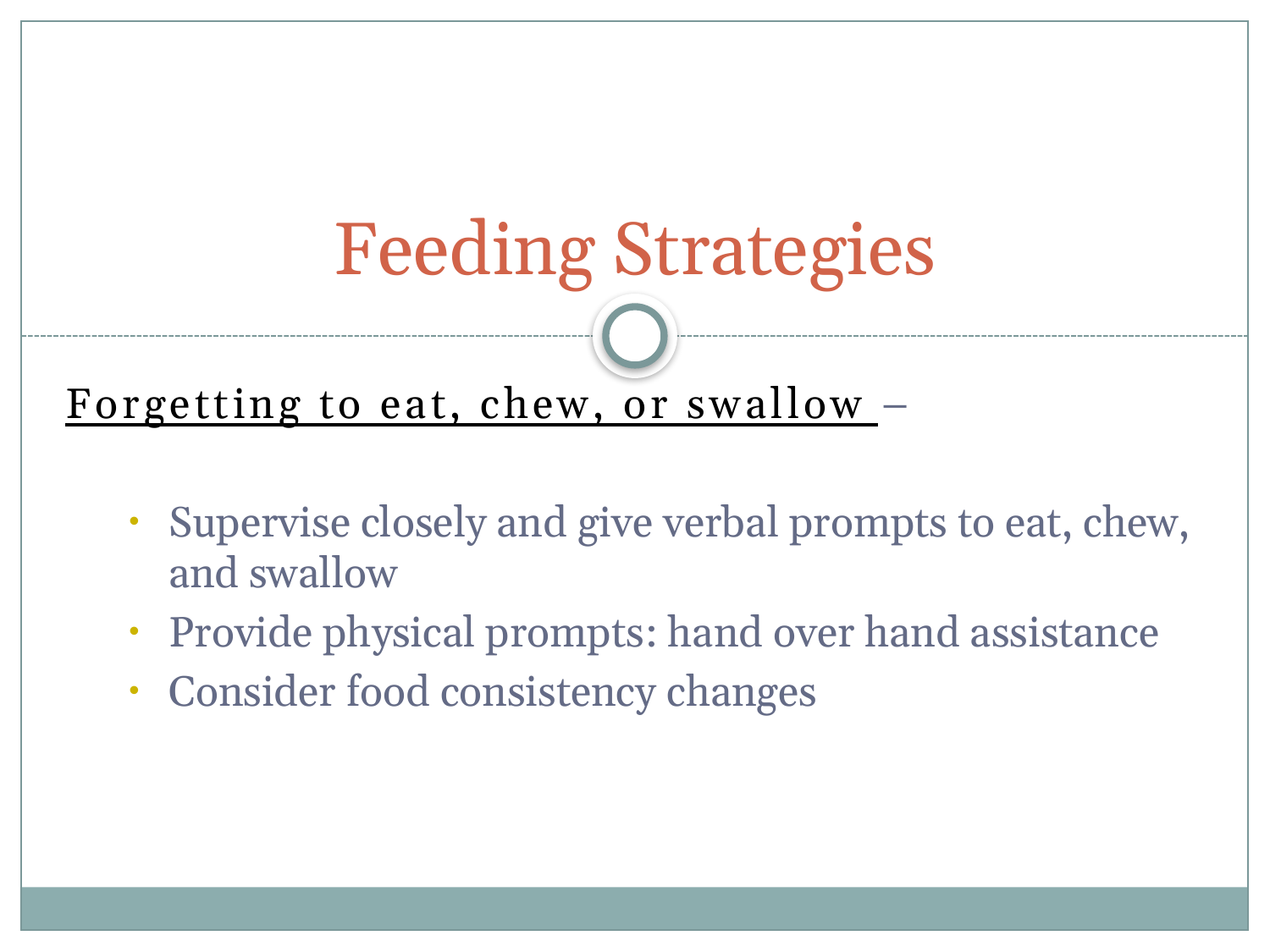

# Feeding Strategies
Forgetting to eat, chew, or swallow –

Supervise closely and give verbal prompts to eat, chew, and swallow
Provide physical prompts: hand over hand assistance
Consider food consistency changes